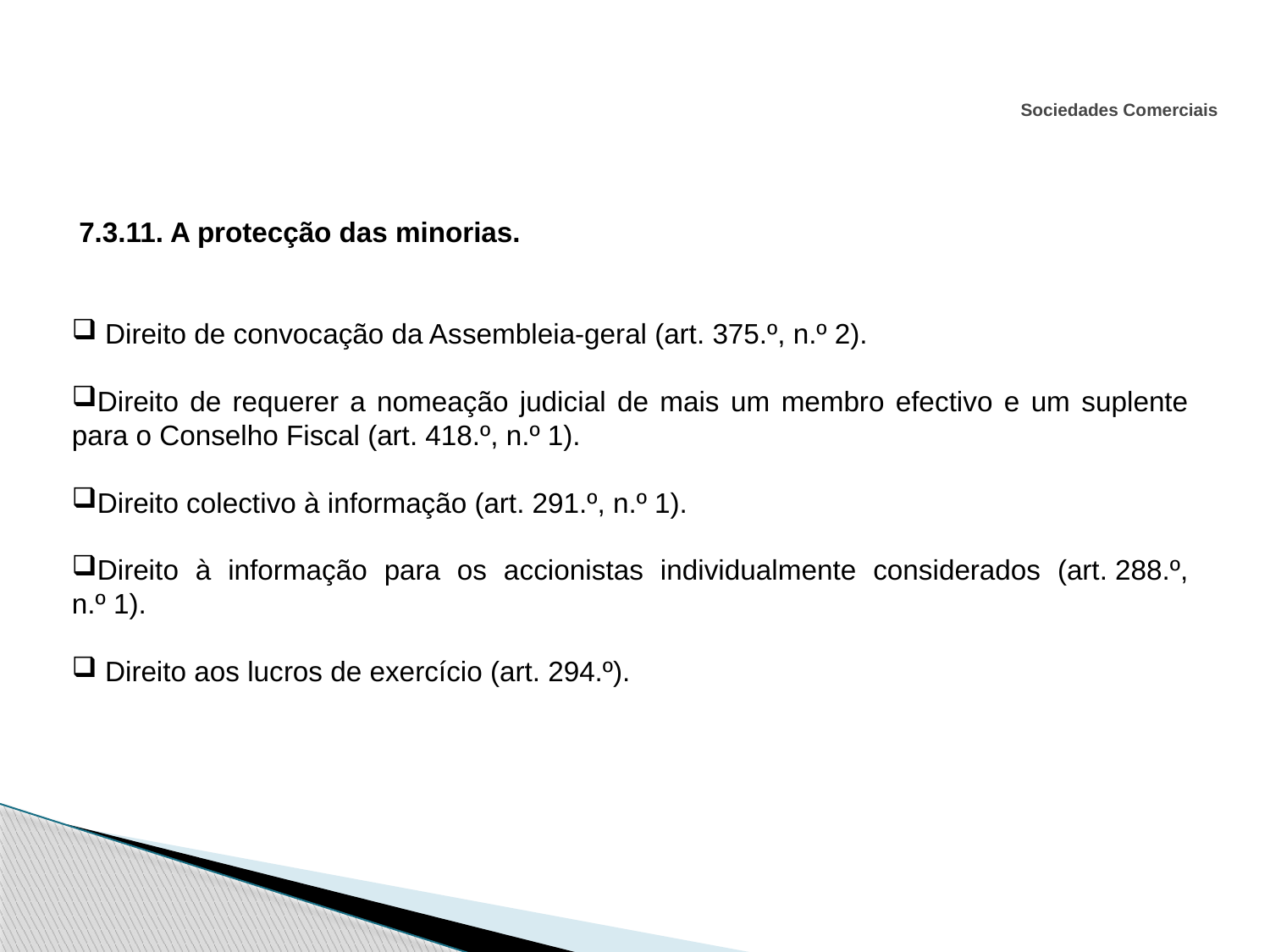

# Sociedades Comerciais
 7.3.11. A protecção das minorias.

 Direito de convocação da Assembleia-geral (art. 375.º, n.º 2).

Direito de requerer a nomeação judicial de mais um membro efectivo e um suplente para o Conselho Fiscal (art. 418.º, n.º 1).

Direito colectivo à informação (art. 291.º, n.º 1).

Direito à informação para os accionistas individualmente considerados (art. 288.º, n.º 1).

 Direito aos lucros de exercício (art. 294.º).